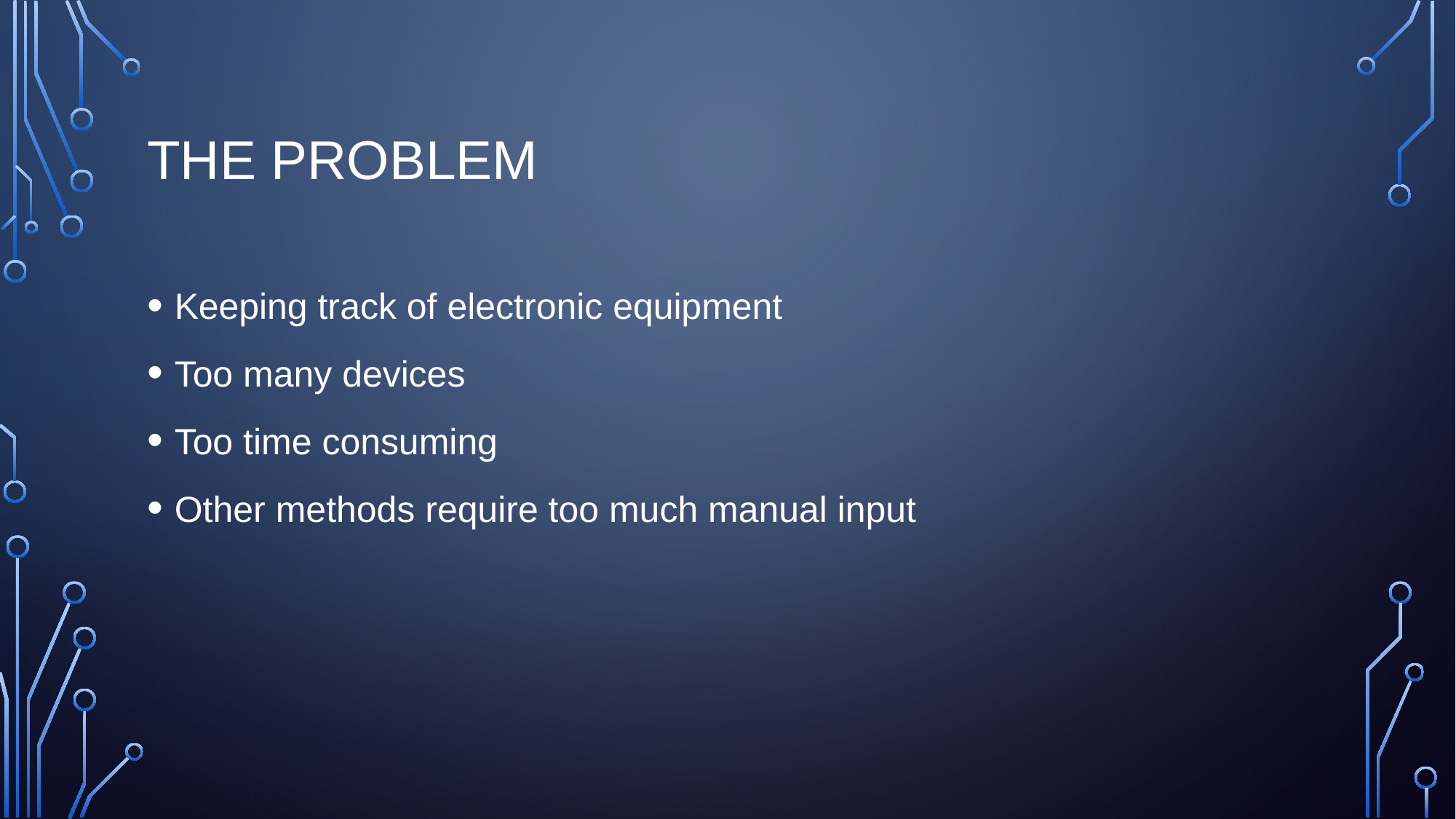

# The problem
Keeping track of electronic equipment
Too many devices
Too time consuming
Other methods require too much manual input